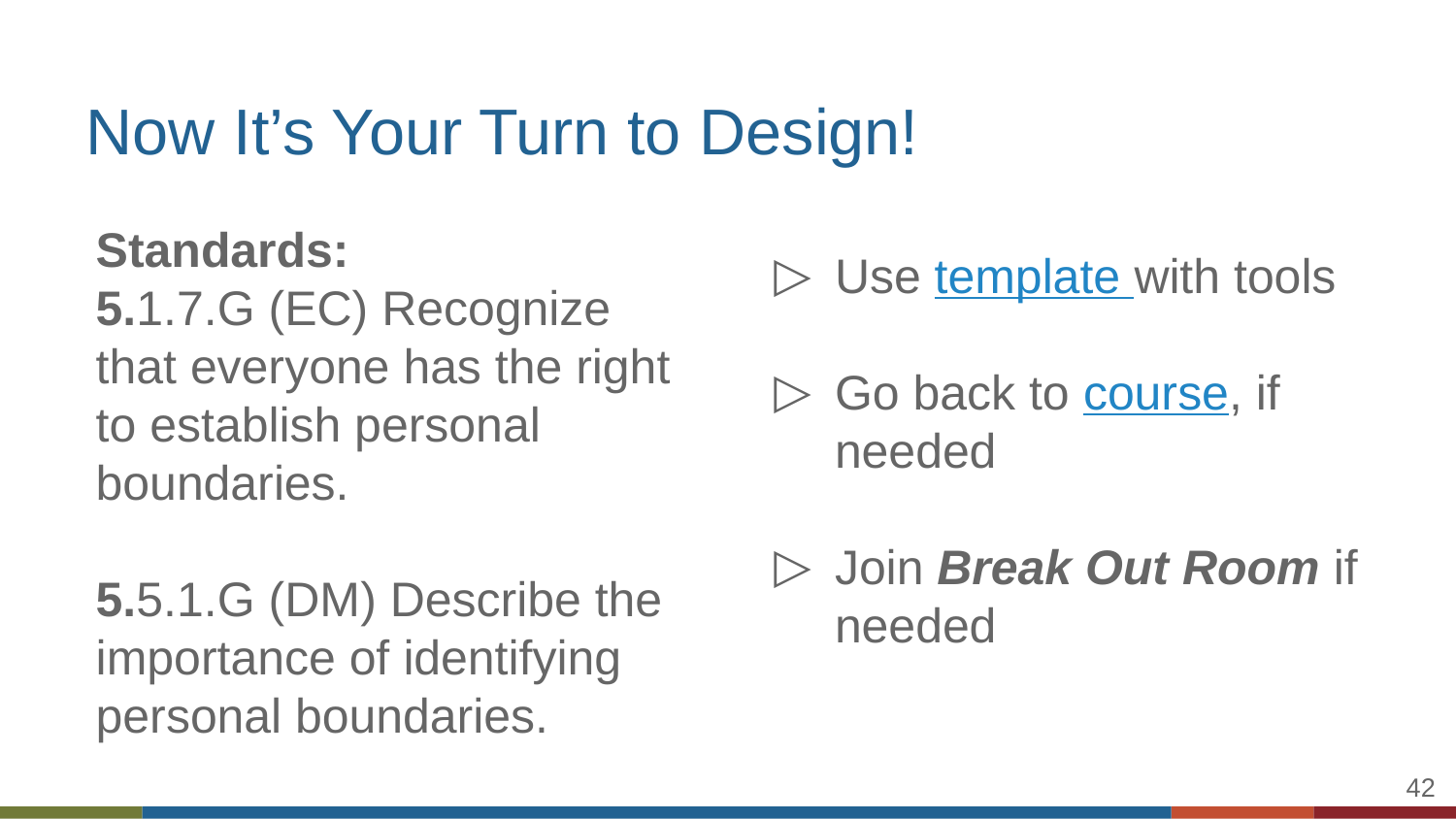

# Now It’s Your Turn to Design!

Standards:
5.1.7.G (EC) Recognize that everyone has the right to establish personal boundaries.

5.5.1.G (DM) Describe the importance of identifying personal boundaries.
Use template with tools

Go back to course, if needed

Join Break Out Room if needed
42